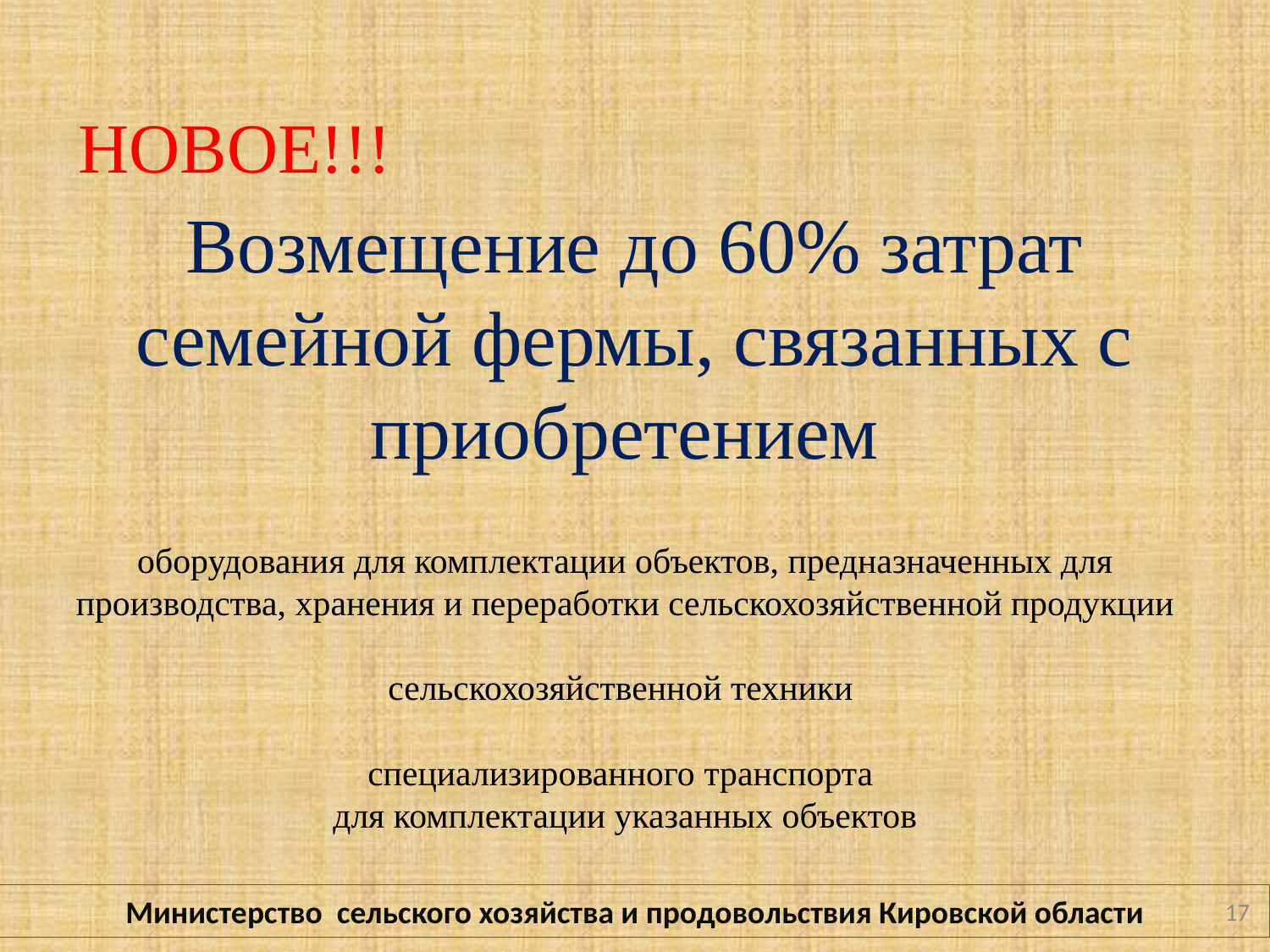

НОВОЕ!!!

Возмещение до 60% затрат семейной фермы, связанных с приобретением

оборудования для комплектации объектов, предназначенных для производства, хранения и переработки сельскохозяйственной продукции

сельскохозяйственной техники

специализированного транспорта
для комплектации указанных объектов
Министерство  сельского хозяйства и продовольствия Кировской области
17